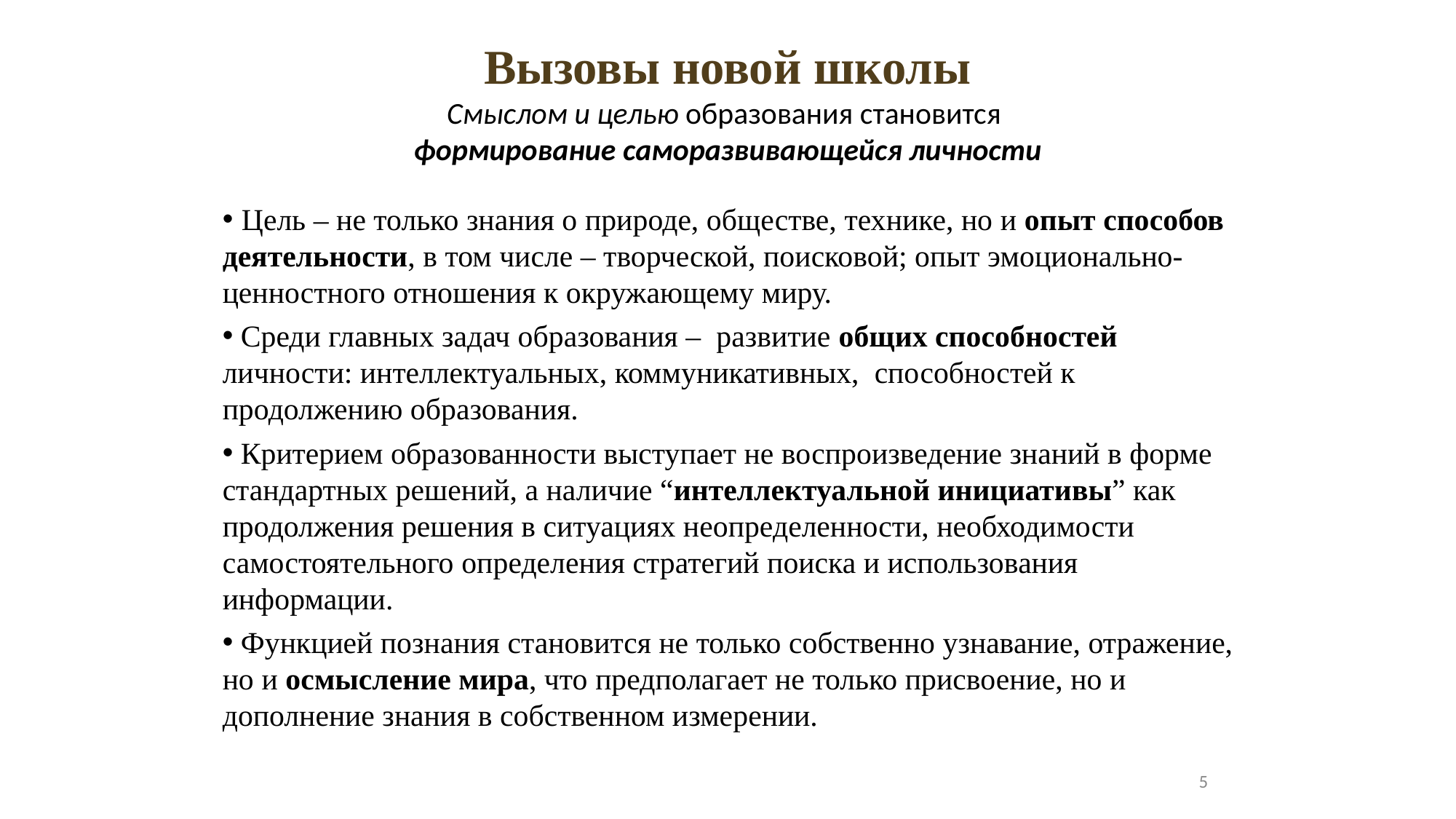

Вызовы новой школы
Смыслом и целью образования становится
формирование саморазвивающейся личности
 Цель – не только знания о природе, обществе, технике, но и опыт способов деятельности, в том числе – творческой, поисковой; опыт эмоционально-ценностного отношения к окружающему миру.
 Среди главных задач образования –  развитие общих способностей личности: интеллектуальных, коммуникативных,  способностей к продолжению образования.
 Критерием образованности выступает не воспроизведение знаний в форме стандартных решений, а наличие “интеллектуальной инициативы” как продолжения решения в ситуациях неопределенности, необходимости самостоятельного определения стратегий поиска и использования информации.
 Функцией познания становится не только собственно узнавание, отражение, но и осмысление мира, что предполагает не только присвоение, но и дополнение знания в собственном измерении.

5